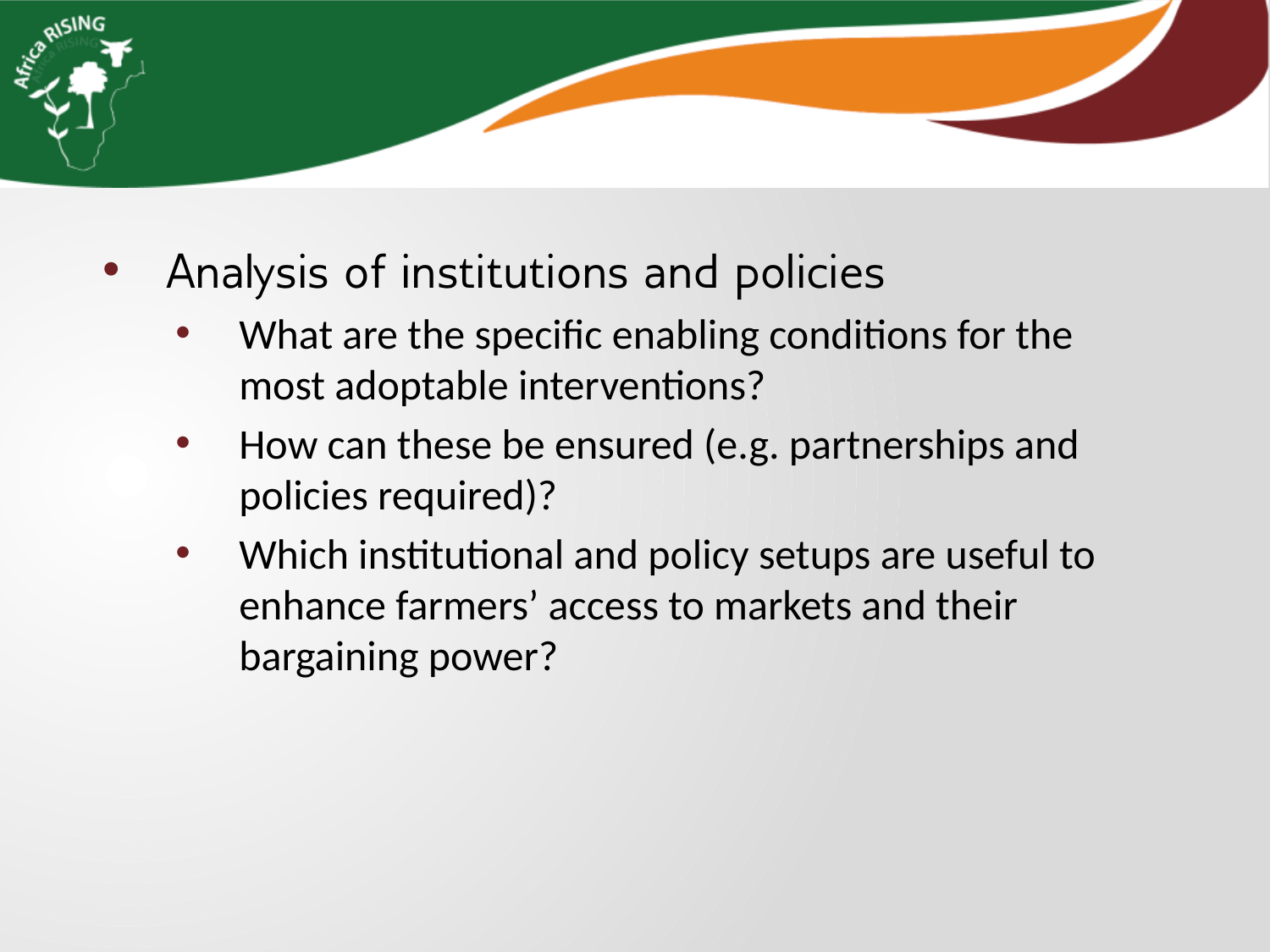

Analysis of institutions and policies
What are the specific enabling conditions for the most adoptable interventions?
How can these be ensured (e.g. partnerships and policies required)?
Which institutional and policy setups are useful to enhance farmers’ access to markets and their bargaining power?